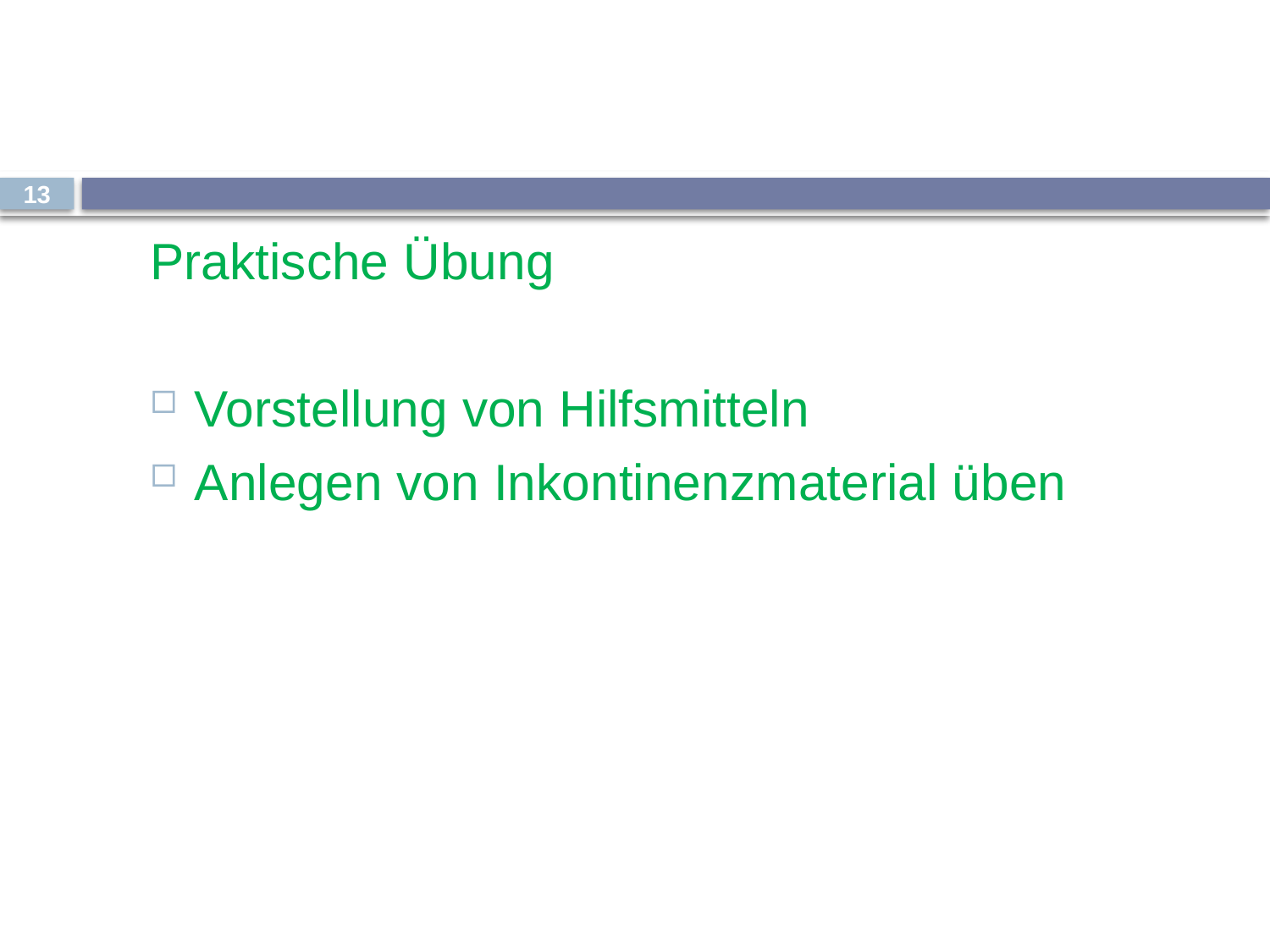

#
13
Praktische Übung

Vorstellung von Hilfsmitteln
Anlegen von Inkontinenzmaterial üben